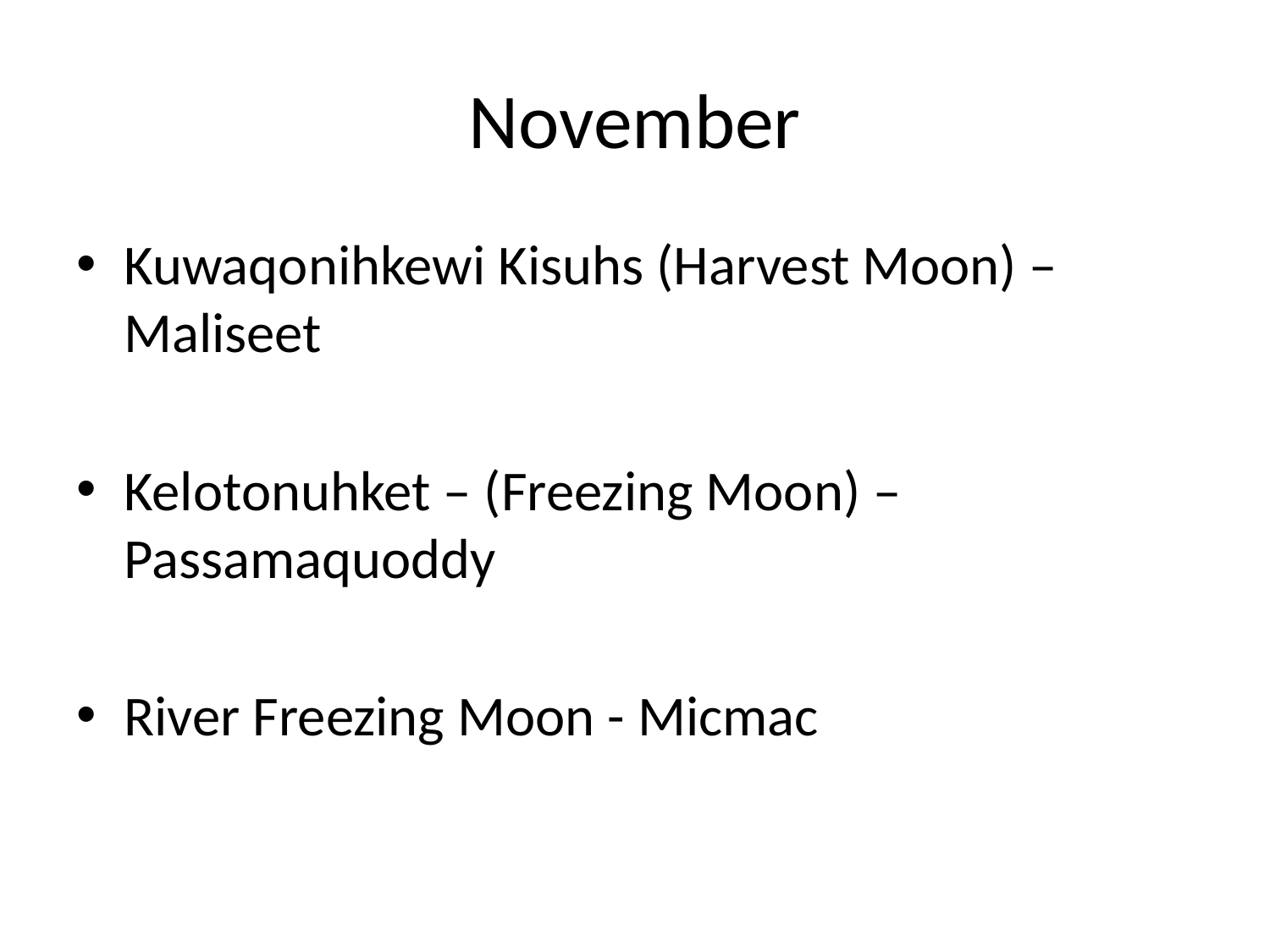

# November
Kuwaqonihkewi Kisuhs (Harvest Moon) – Maliseet

Kelotonuhket – (Freezing Moon) – Passamaquoddy

River Freezing Moon - Micmac